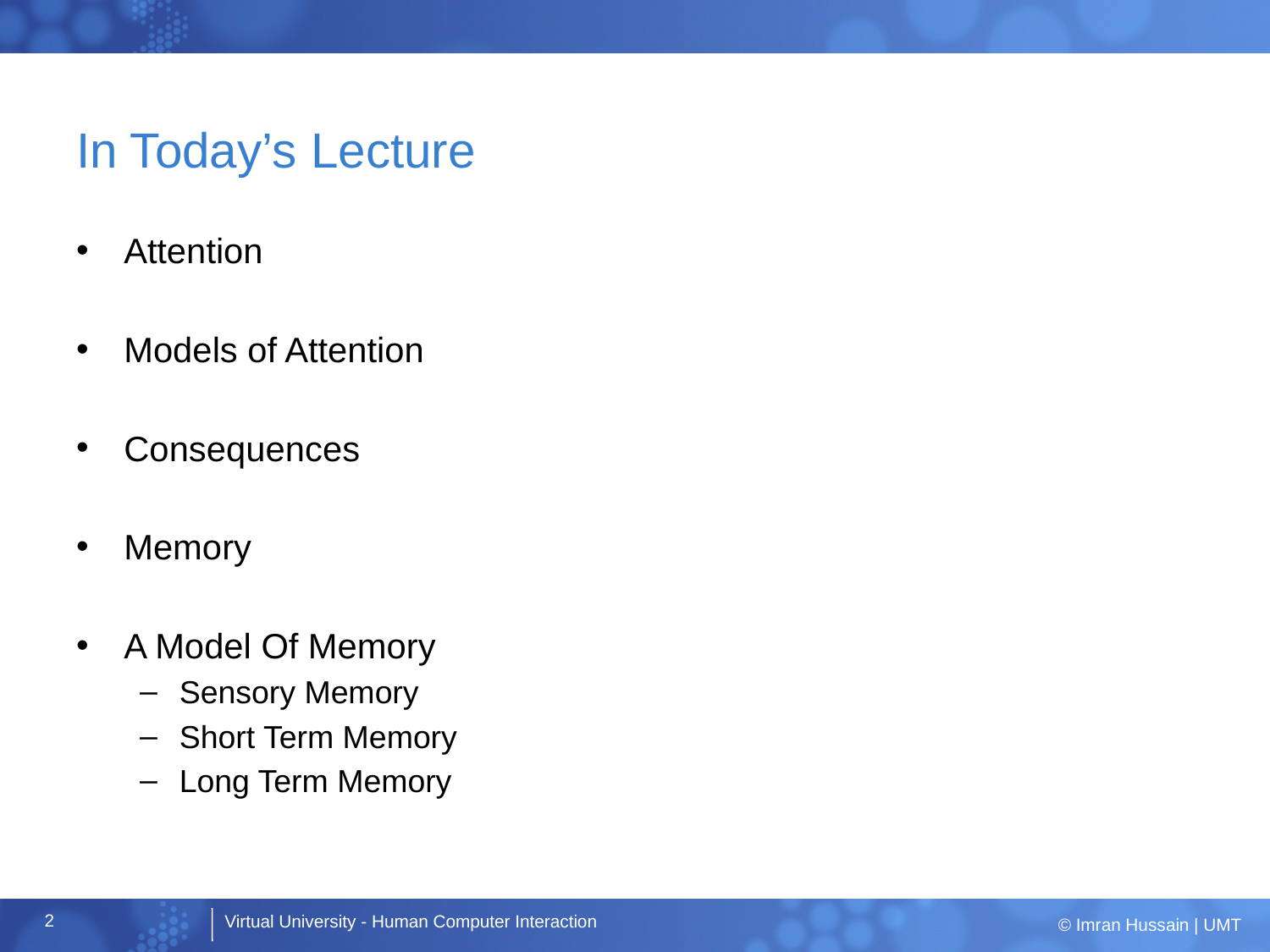

# In Today’s Lecture
Attention

Models of Attention

Consequences

Memory

A Model Of Memory
Sensory Memory
Short Term Memory
Long Term Memory